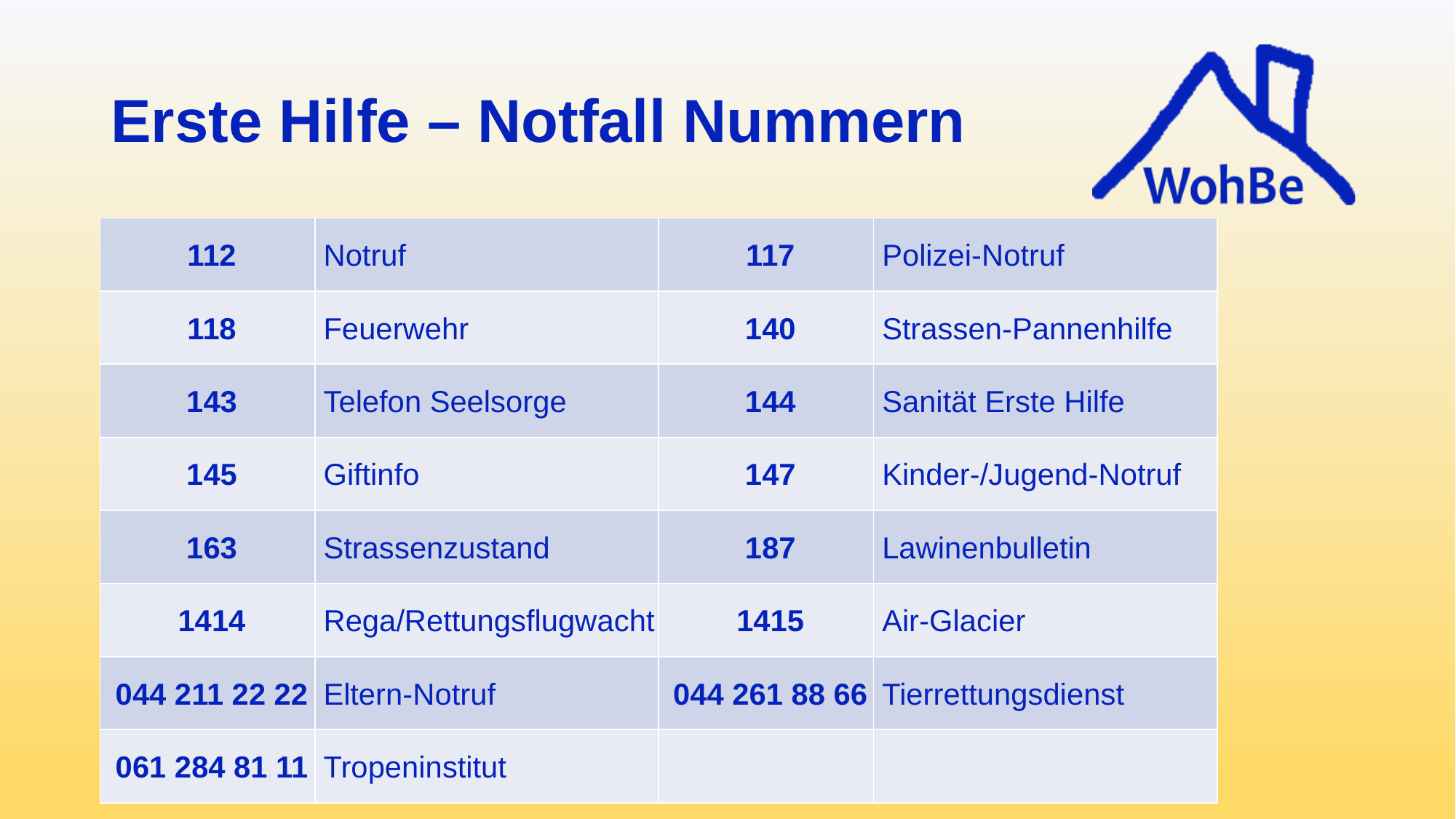

# Erste Hilfe – Notfall Nummern
| 112 | Notruf | 117 | Polizei-Notruf |
| --- | --- | --- | --- |
| 118 | Feuerwehr | 140 | Strassen-Pannenhilfe |
| 143 | Telefon Seelsorge | 144 | Sanität Erste Hilfe |
| 145 | Giftinfo | 147 | Kinder-/Jugend-Notruf |
| 163 | Strassenzustand | 187 | Lawinenbulletin |
| 1414 | Rega/Rettungsflugwacht | 1415 | Air-Glacier |
| 044 211 22 22 | Eltern-Notruf | 044 261 88 66 | Tierrettungsdienst |
| 061 284 81 11 | Tropeninstitut |  |  |